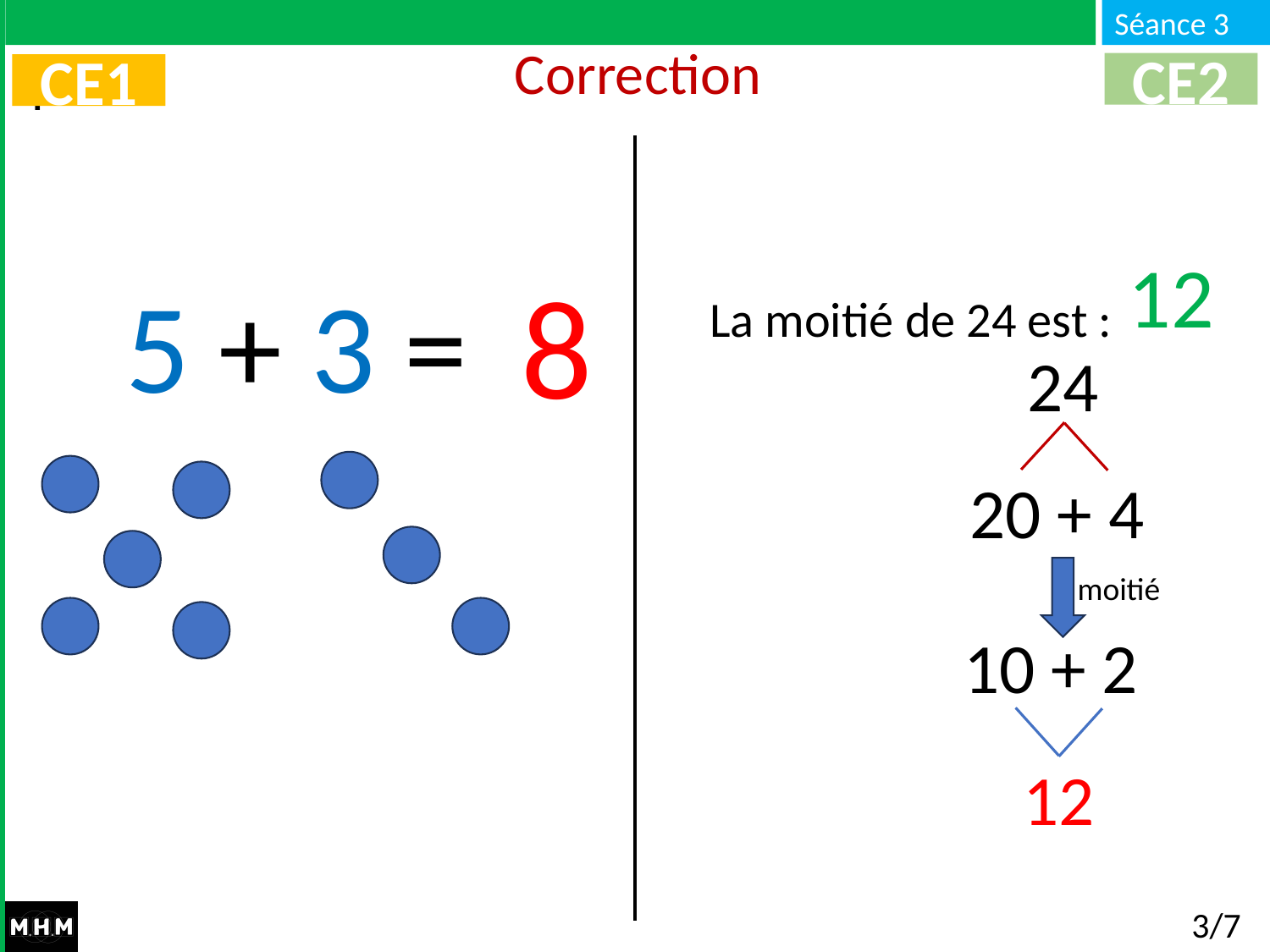

# Correction
CE2
CE1
La moitié de 24 est : …

12
8
5 + 3 = …
24

20 + 4

moitié

10 + 2
12
3/7